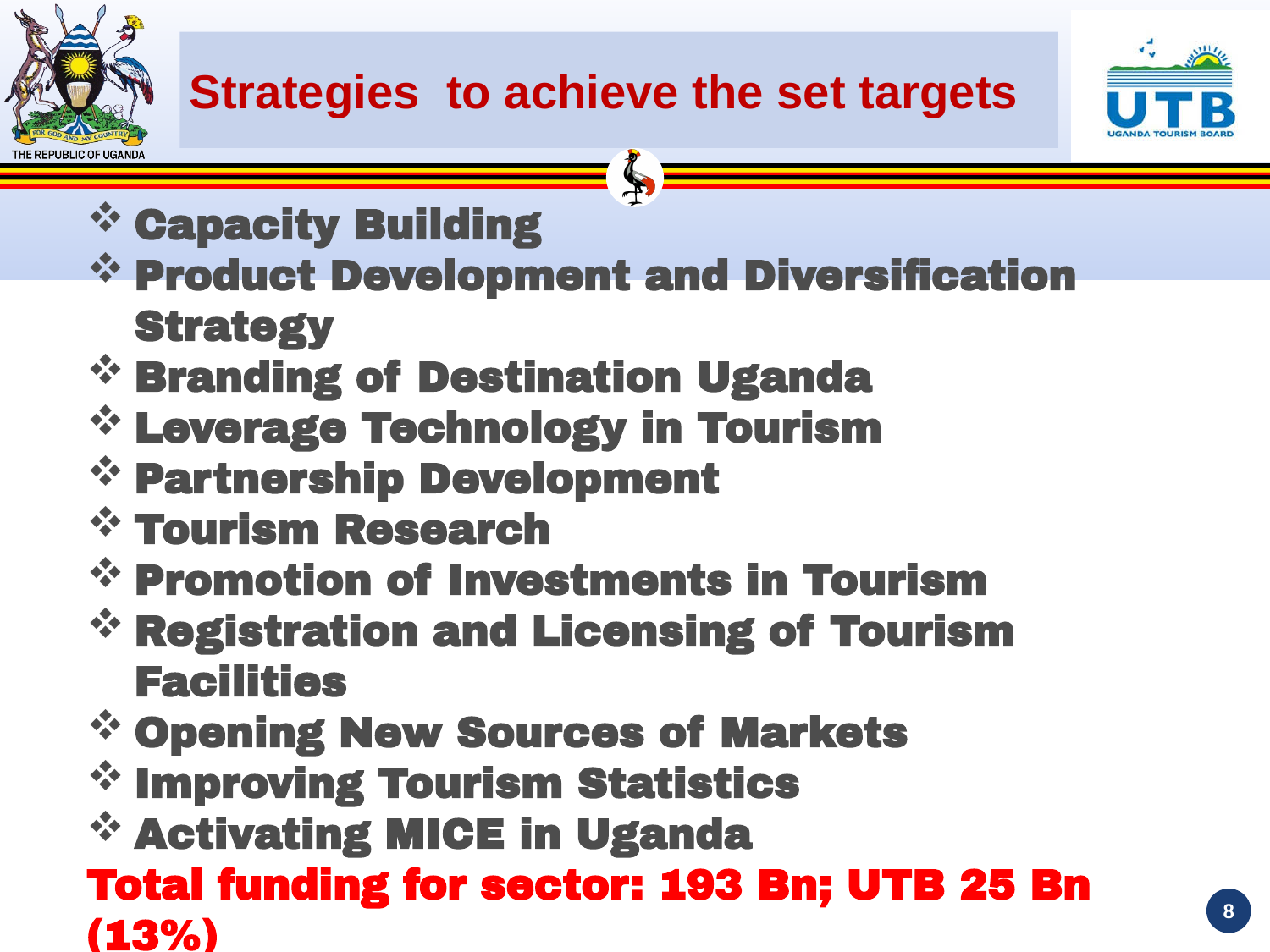

# Strategies  to achieve the set targets
Capacity Building
Product Development and Diversification Strategy
Branding of Destination Uganda
Leverage Technology in Tourism
Partnership Development
Tourism Research
Promotion of Investments in Tourism
Registration and Licensing of Tourism Facilities
Opening New Sources of Markets
Improving Tourism Statistics
Activating MICE in Uganda
Total funding for sector: 193 Bn; UTB 25 Bn (13%)
8